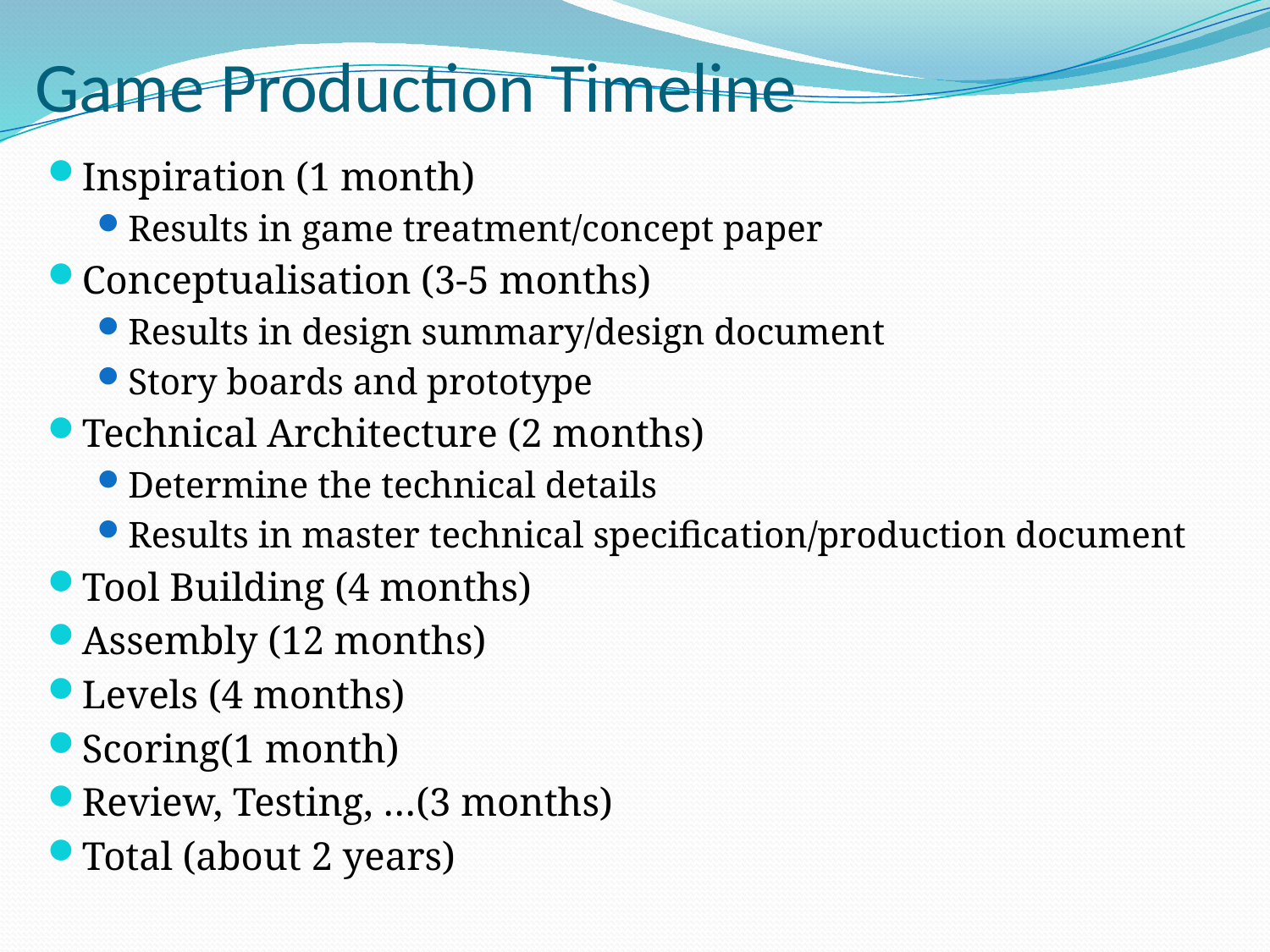

# Game Production Timeline
Inspiration (1 month)
Results in game treatment/concept paper
Conceptualisation (3-5 months)
Results in design summary/design document
Story boards and prototype
Technical Architecture (2 months)
Determine the technical details
Results in master technical specification/production document
Tool Building (4 months)
Assembly (12 months)
Levels (4 months)
Scoring(1 month)
Review, Testing, …(3 months)
Total (about 2 years)